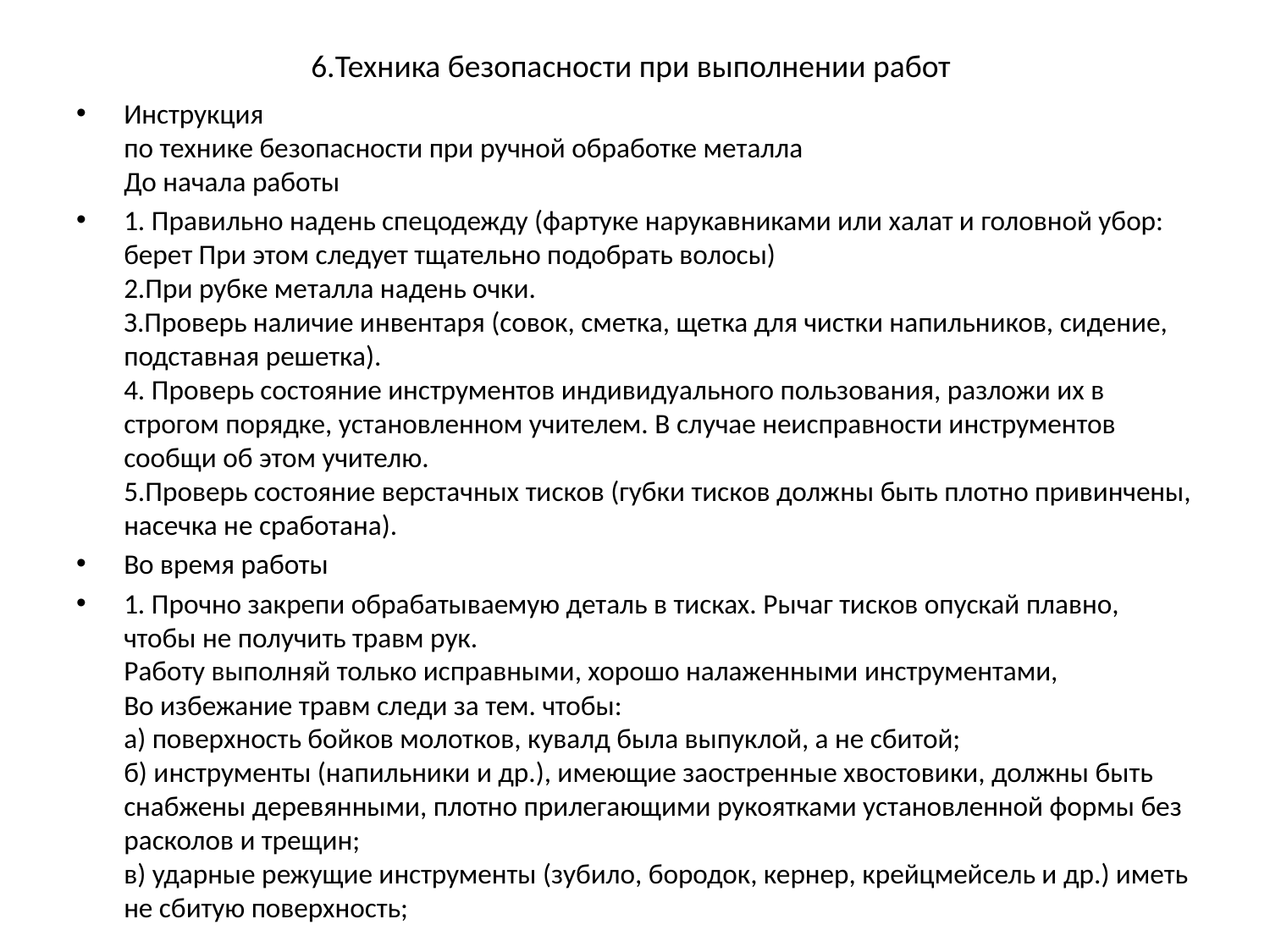

# 6.Техника безопасности при выполнении работ
Инструкция
по технике безопасности при ручной обработке металла
До начала работы
1. Правильно надень спецодежду (фартуке нарукавниками или халат и головной убор: берет При этом следует тщательно подобрать волосы)
2.При рубке металла надень очки.
З.Проверь наличие инвентаря (совок, сметка, щетка для чистки напильников, сидение, подставная решетка).
4. Проверь состояние инструментов индивидуального пользования, разложи их в строгом порядке, установленном учителем. В случае неисправности инструментов сообщи об этом учителю.
5.Проверь состояние верстачных тисков (губки тисков должны быть плотно привинчены, насечка не сработана).
Во время работы
1. Прочно закрепи обрабатываемую деталь в тисках. Рычаг тисков опускай плавно, чтобы не получить травм рук.
Работу выполняй только исправными, хорошо налаженными инструментами,
Во избежание травм следи за тем. чтобы:
а) поверхность бойков молотков, кувалд была выпуклой, а не сбитой;
б) инструменты (напильники и др.), имеющие заостренные хвостовики, должны быть снабжены деревянными, плотно прилегающими рукоятками установленной формы без расколов и трещин;
в) ударные режущие инструменты (зубило, бородок, кернер, крейцмейсель и др.) иметь не сбитую поверхность;